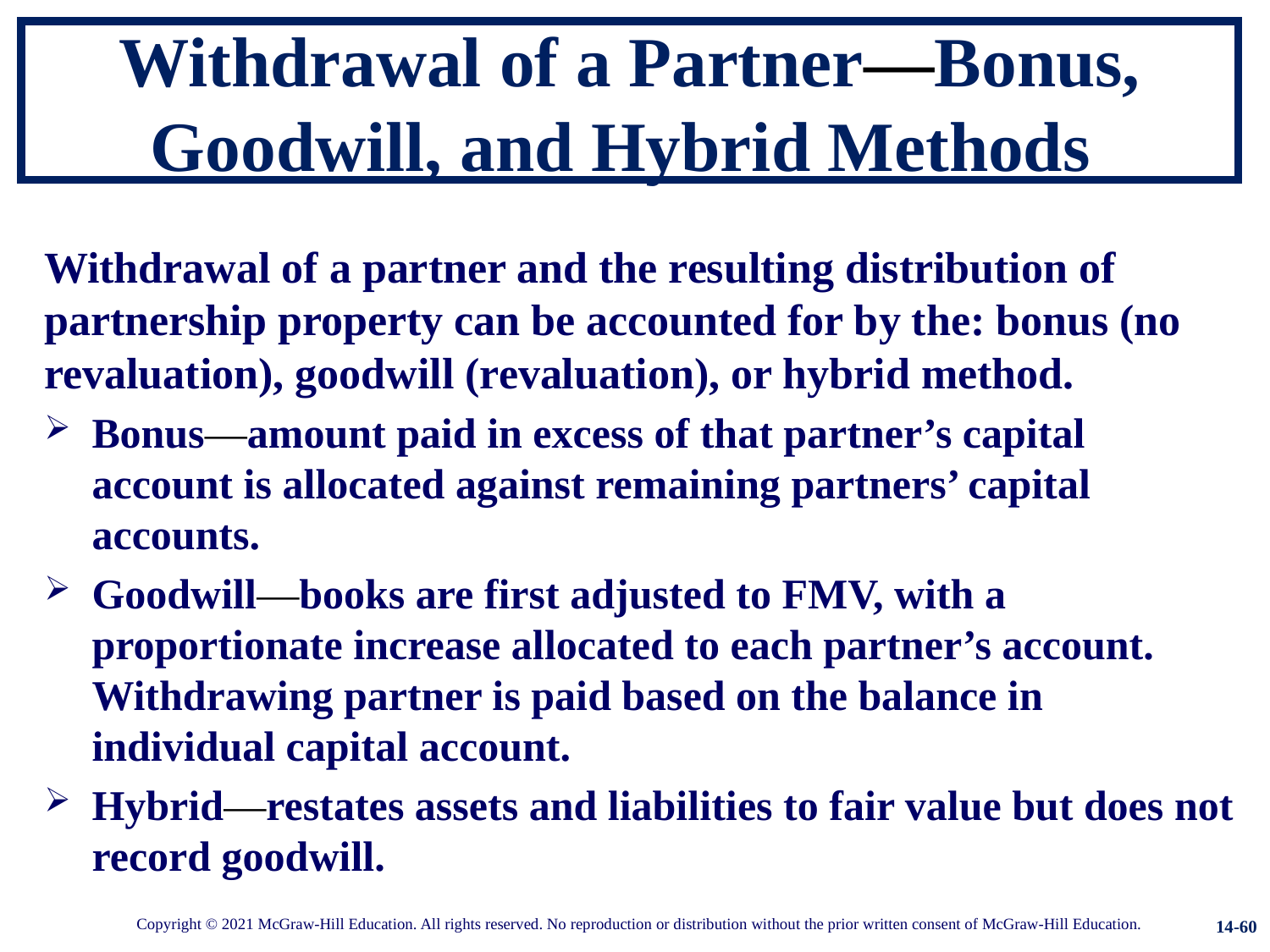

# Withdrawal of a Partner—Bonus, Goodwill, and Hybrid Methods
Withdrawal of a partner and the resulting distribution of partnership property can be accounted for by the: bonus (no revaluation), goodwill (revaluation), or hybrid method.
Bonus—amount paid in excess of that partner’s capital account is allocated against remaining partners’ capital accounts.
Goodwill—books are first adjusted to FMV, with a proportionate increase allocated to each partner’s account. Withdrawing partner is paid based on the balance in individual capital account.
Hybrid—restates assets and liabilities to fair value but does not record goodwill.

14-60
Copyright © 2021 McGraw-Hill Education. All rights reserved. No reproduction or distribution without the prior written consent of McGraw-Hill Education.